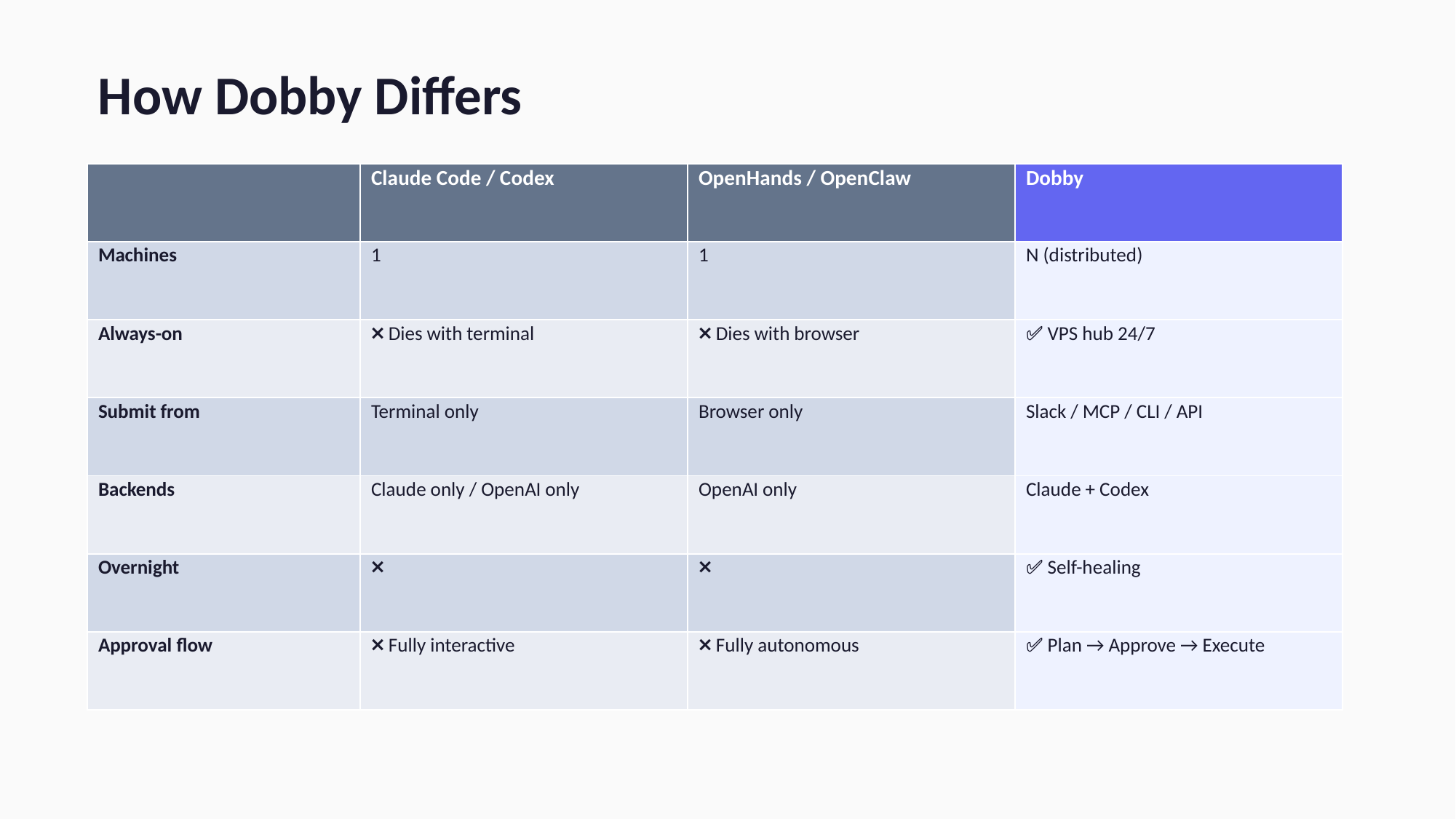

How Dobby Differs
|  | Claude Code / Codex | OpenHands / OpenClaw | Dobby |
| --- | --- | --- | --- |
| Machines | 1 | 1 | N (distributed) |
| Always-on | ❌ Dies with terminal | ❌ Dies with browser | ✅ VPS hub 24/7 |
| Submit from | Terminal only | Browser only | Slack / MCP / CLI / API |
| Backends | Claude only / OpenAI only | OpenAI only | Claude + Codex |
| Overnight | ❌ | ❌ | ✅ Self-healing |
| Approval flow | ❌ Fully interactive | ❌ Fully autonomous | ✅ Plan → Approve → Execute |